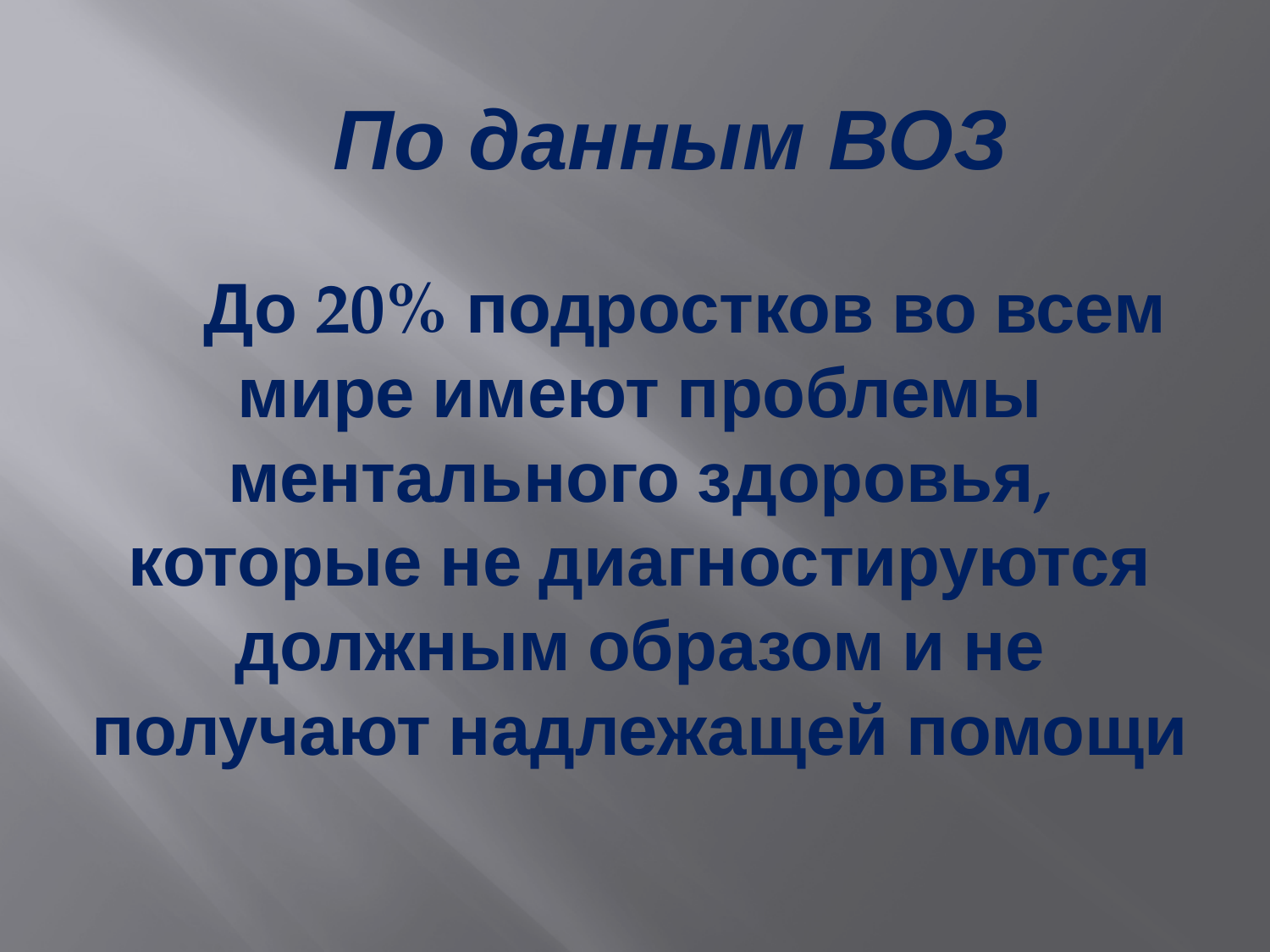

По данным ВОЗ
До 20% подростков во всем мире имеют проблемы ментального здоровья, которые не диагностируются должным образом и не получают надлежащей помощи